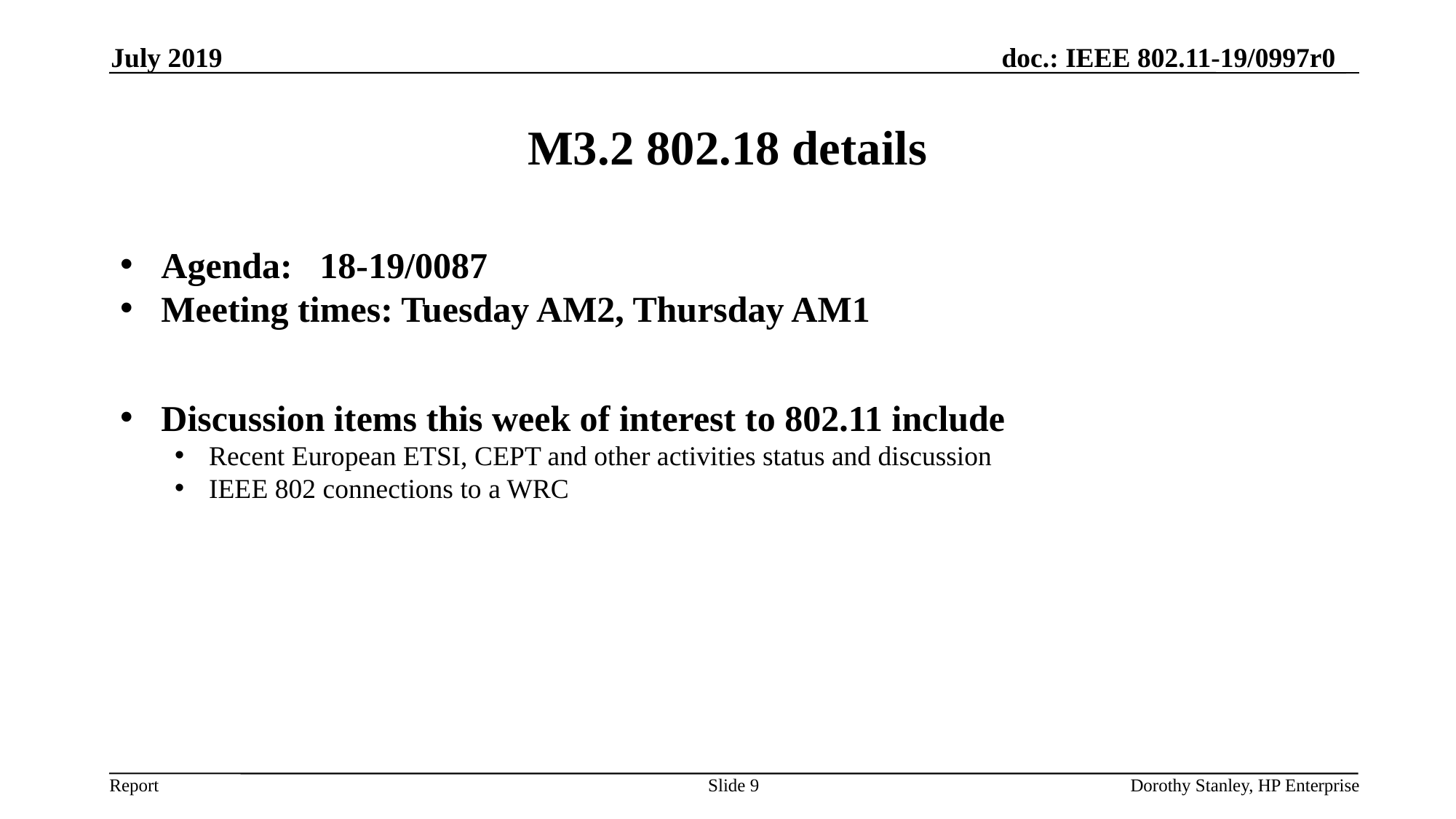

July 2019
# M3.2 802.18 details
Agenda:   18-19/0087
Meeting times: Tuesday AM2, Thursday AM1

Discussion items this week of interest to 802.11 include
Recent European ETSI, CEPT and other activities status and discussion
IEEE 802 connections to a WRC

Slide 9
Dorothy Stanley, HP Enterprise